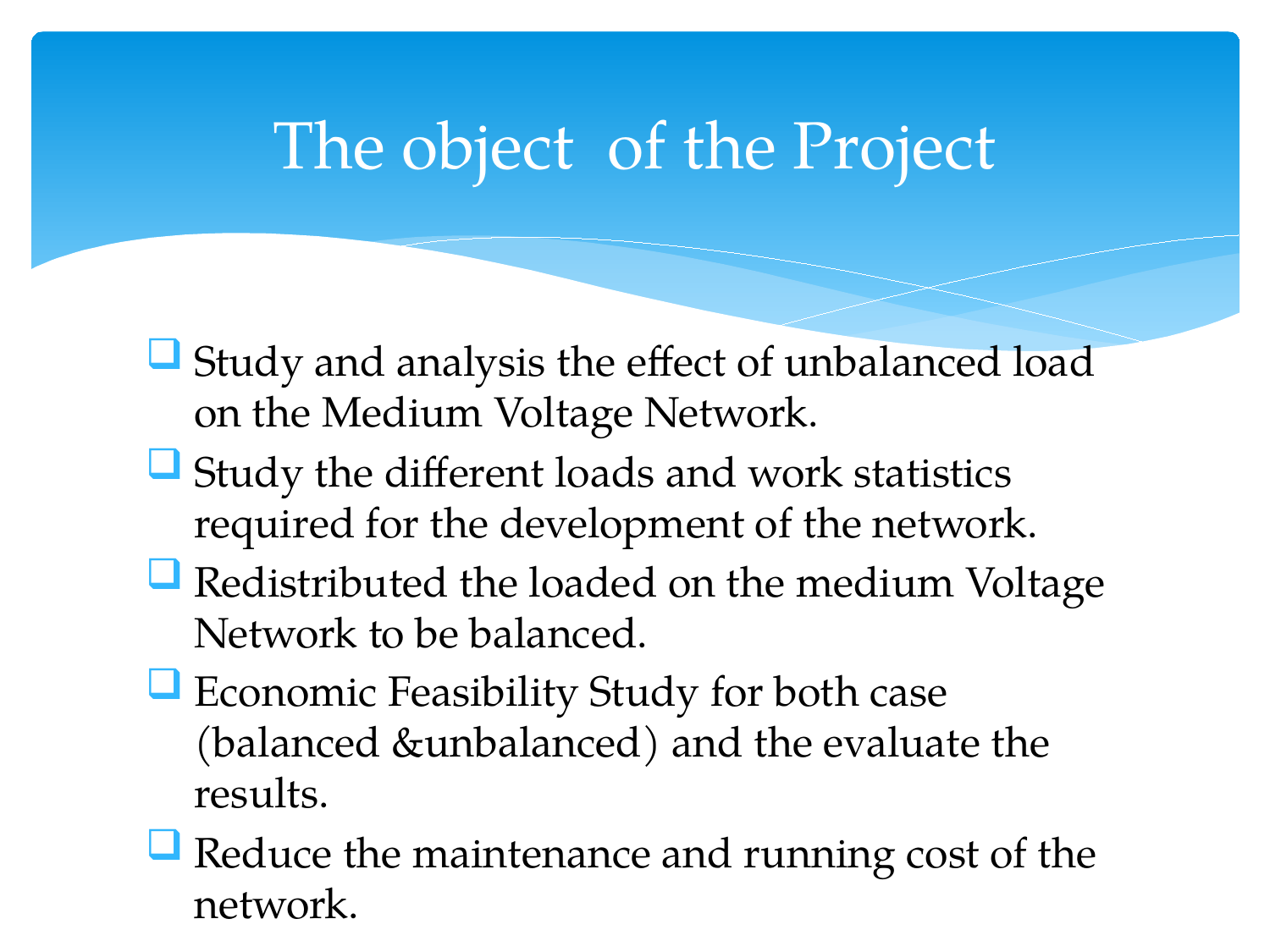

# The object  of the Project
Study and analysis the effect of unbalanced load on the Medium Voltage Network.
Study the different loads and work statistics required for the development of the network.
Redistributed the loaded on the medium Voltage Network to be balanced.
Economic Feasibility Study for both case (balanced &unbalanced) and the evaluate the results.
Reduce the maintenance and running cost of the network.